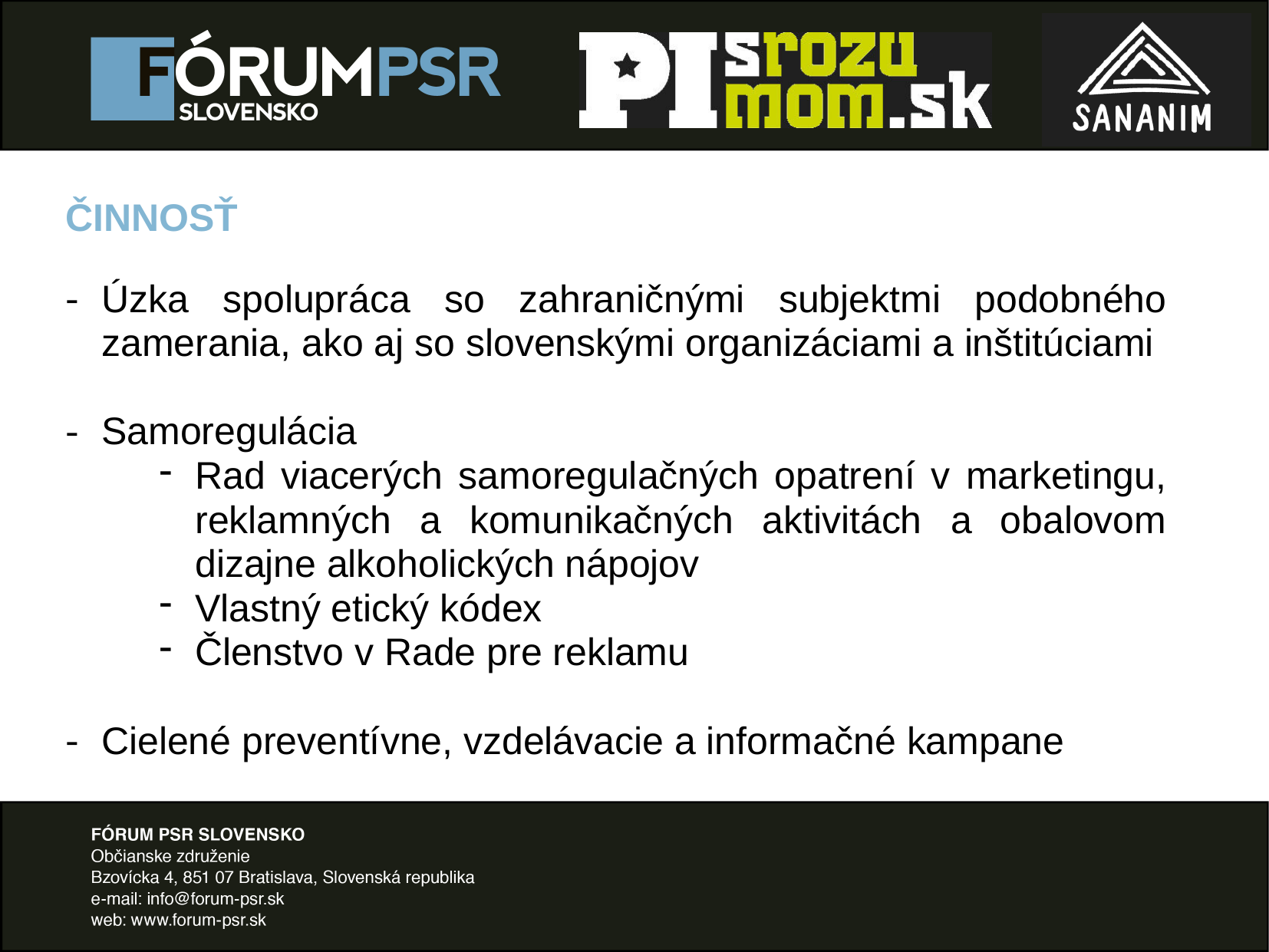

ČINNOSŤ

Úzka spolupráca so zahraničnými subjektmi podobného zamerania, ako aj so slovenskými organizáciami a inštitúciami

Samoregulácia
Rad viacerých samoregulačných opatrení v marketingu, reklamných a komunikačných aktivitách a obalovom dizajne alkoholických nápojov
Vlastný etický kódex
Členstvo v Rade pre reklamu

Cielené preventívne, vzdelávacie a informačné kampane